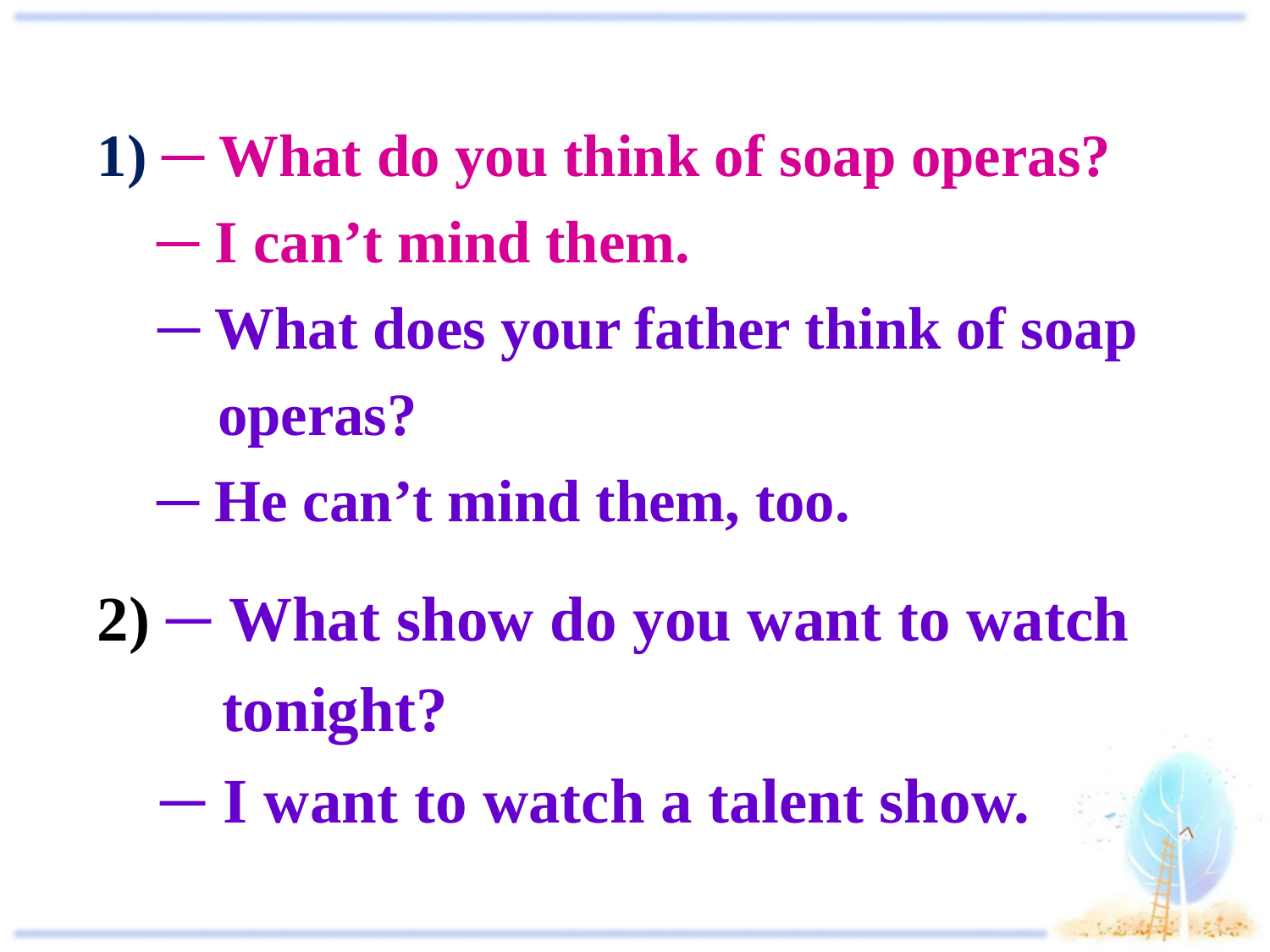

1) ─ What do you think of soap operas?
    ─ I can’t mind them.
    ─ What does your father think of soap
        operas?
    ─ He can’t mind them, too.
2) ─ What show do you want to watch tonight?
    ─ I want to watch a talent show.